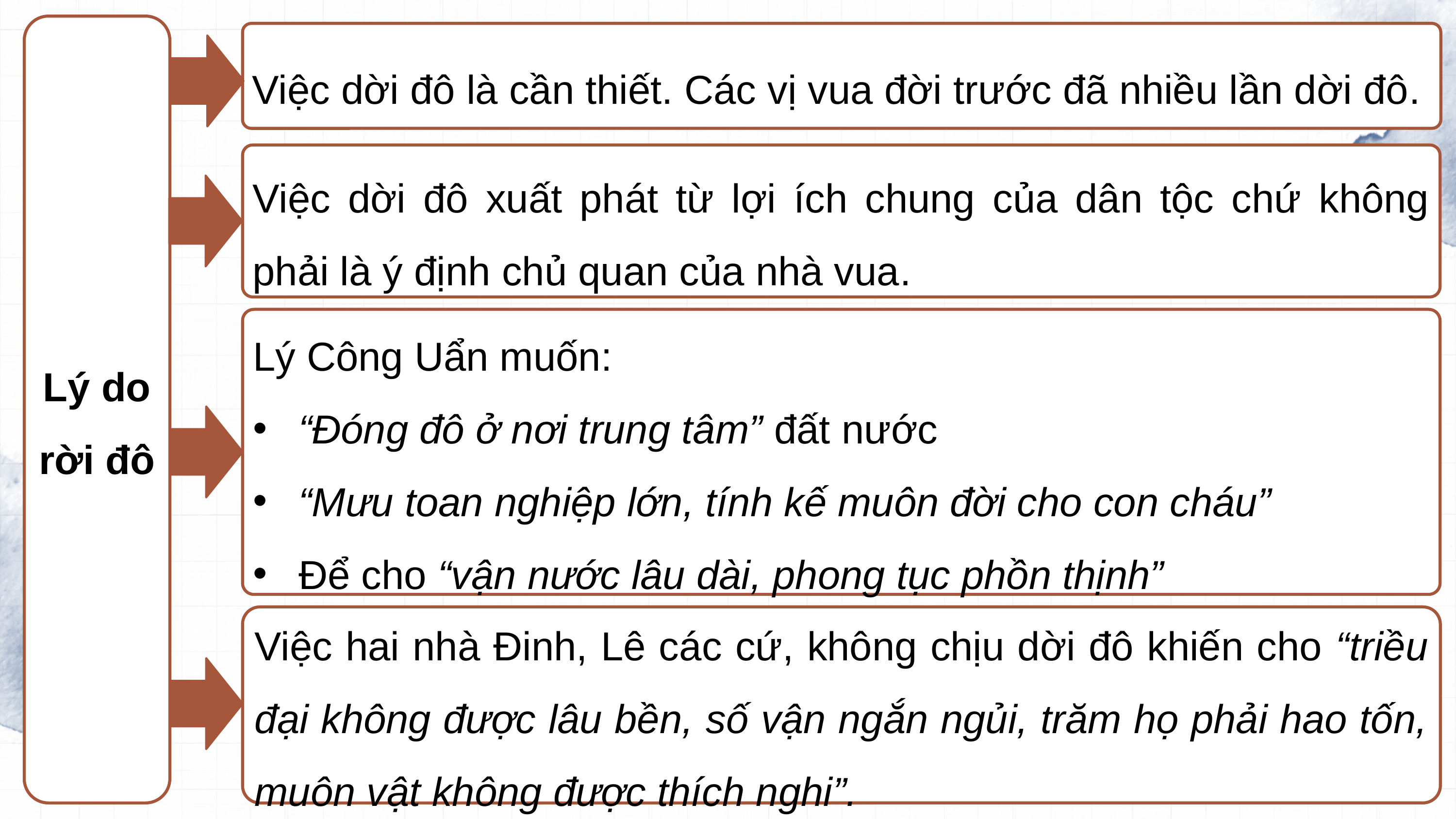

Lý do rời đô
Việc dời đô là cần thiết. Các vị vua đời trước đã nhiều lần dời đô.

Việc dời đô xuất phát từ lợi ích chung của dân tộc chứ không phải là ý định chủ quan của nhà vua.

Lý Công Uẩn muốn:
“Đóng đô ở nơi trung tâm” đất nước
“Mưu toan nghiệp lớn, tính kế muôn đời cho con cháu”
Để cho “vận nước lâu dài, phong tục phồn thịnh”

Việc hai nhà Đinh, Lê các cứ, không chịu dời đô khiến cho “triều đại không được lâu bền, số vận ngắn ngủi, trăm họ phải hao tốn, muôn vật không được thích nghi”.